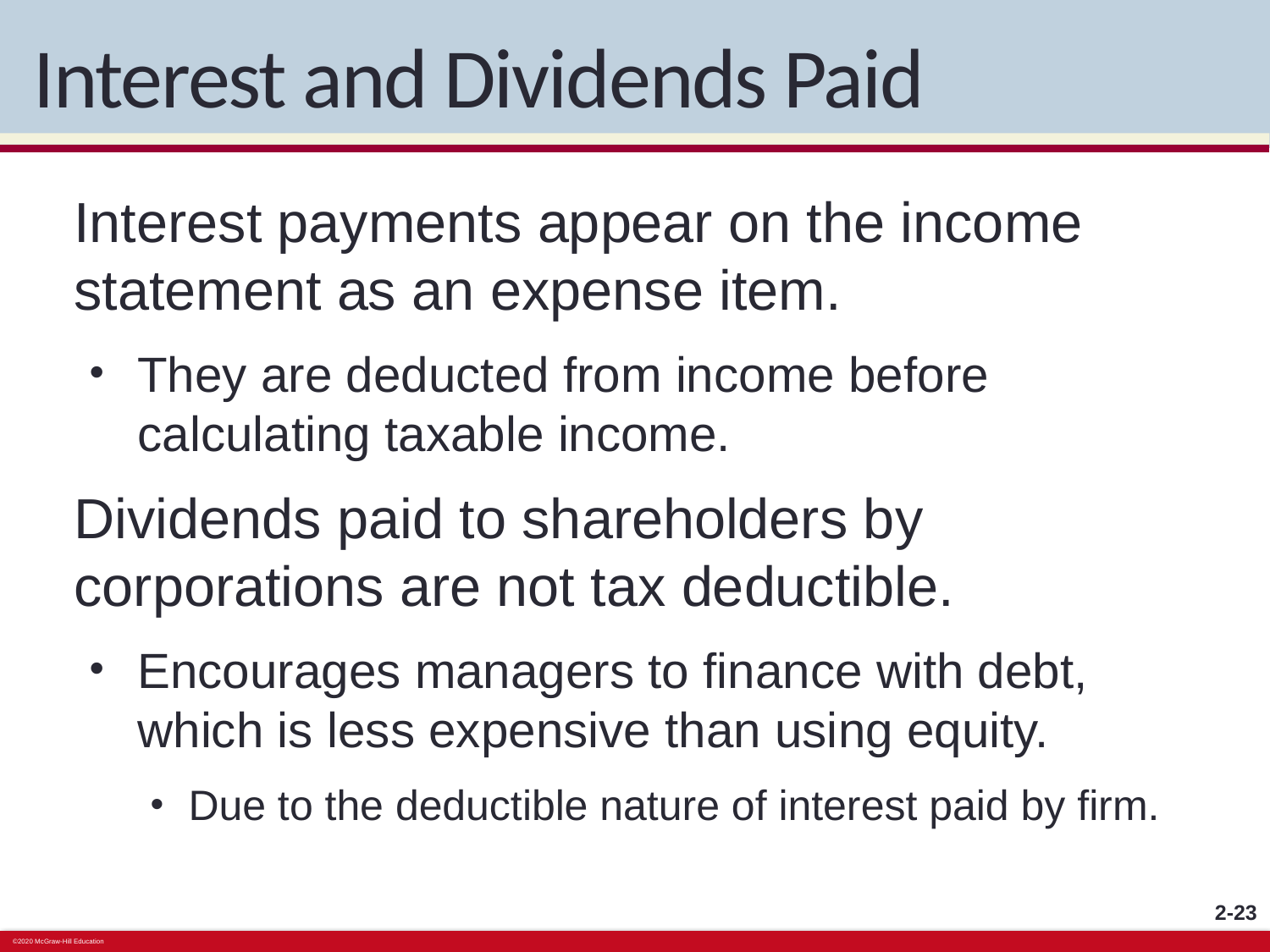

# Interest and Dividends Paid
Interest payments appear on the income statement as an expense item.
They are deducted from income before calculating taxable income.
Dividends paid to shareholders by corporations are not tax deductible.
Encourages managers to finance with debt, which is less expensive than using equity.
Due to the deductible nature of interest paid by firm.